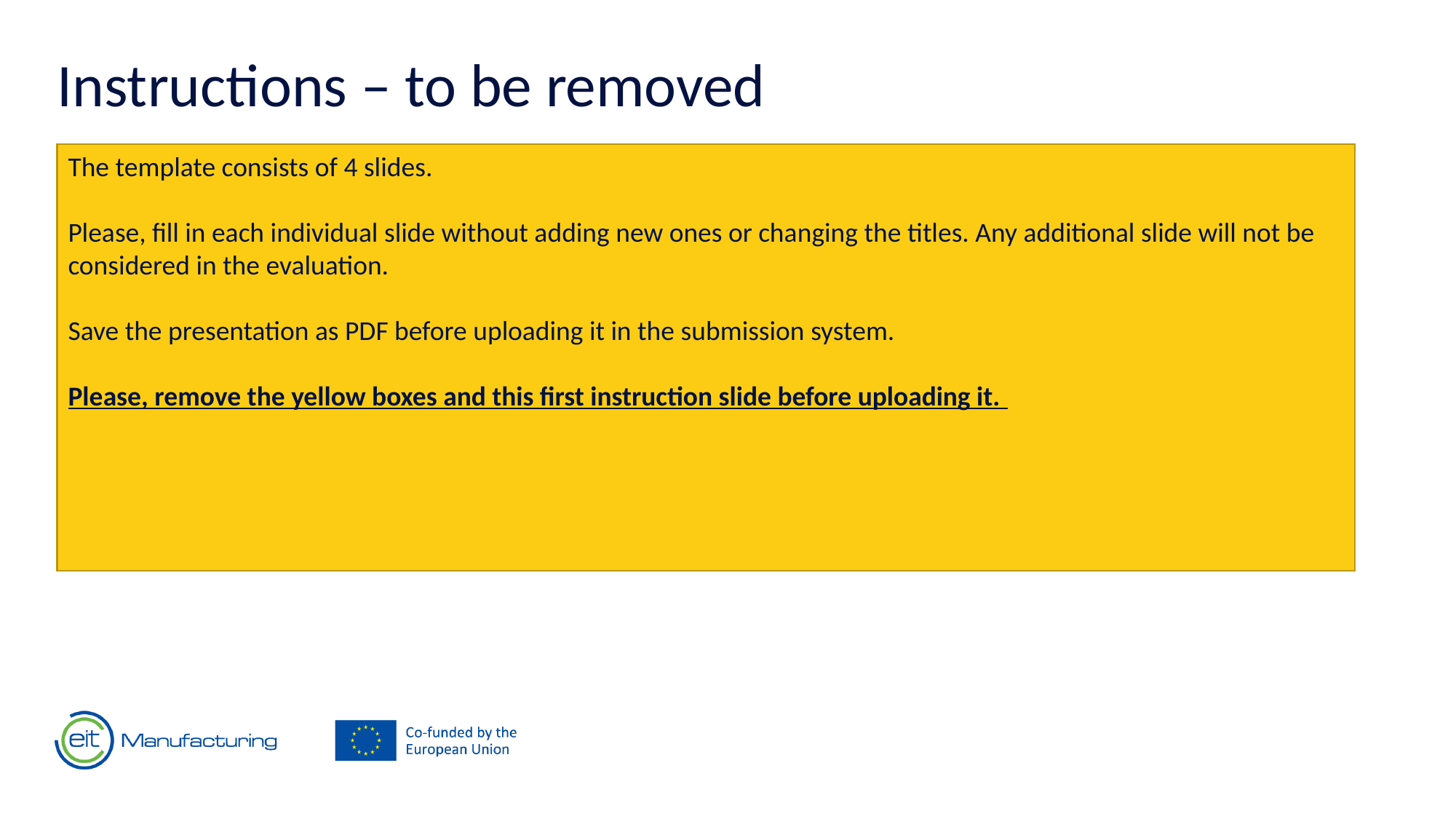

# Instructions – to be removed

The template consists of 4 slides.

Please, fill in each individual slide without adding new ones or changing the titles. Any additional slide will not be considered in the evaluation.

Save the presentation as PDF before uploading it in the submission system.

Please, remove the yellow boxes and this first instruction slide before uploading it.